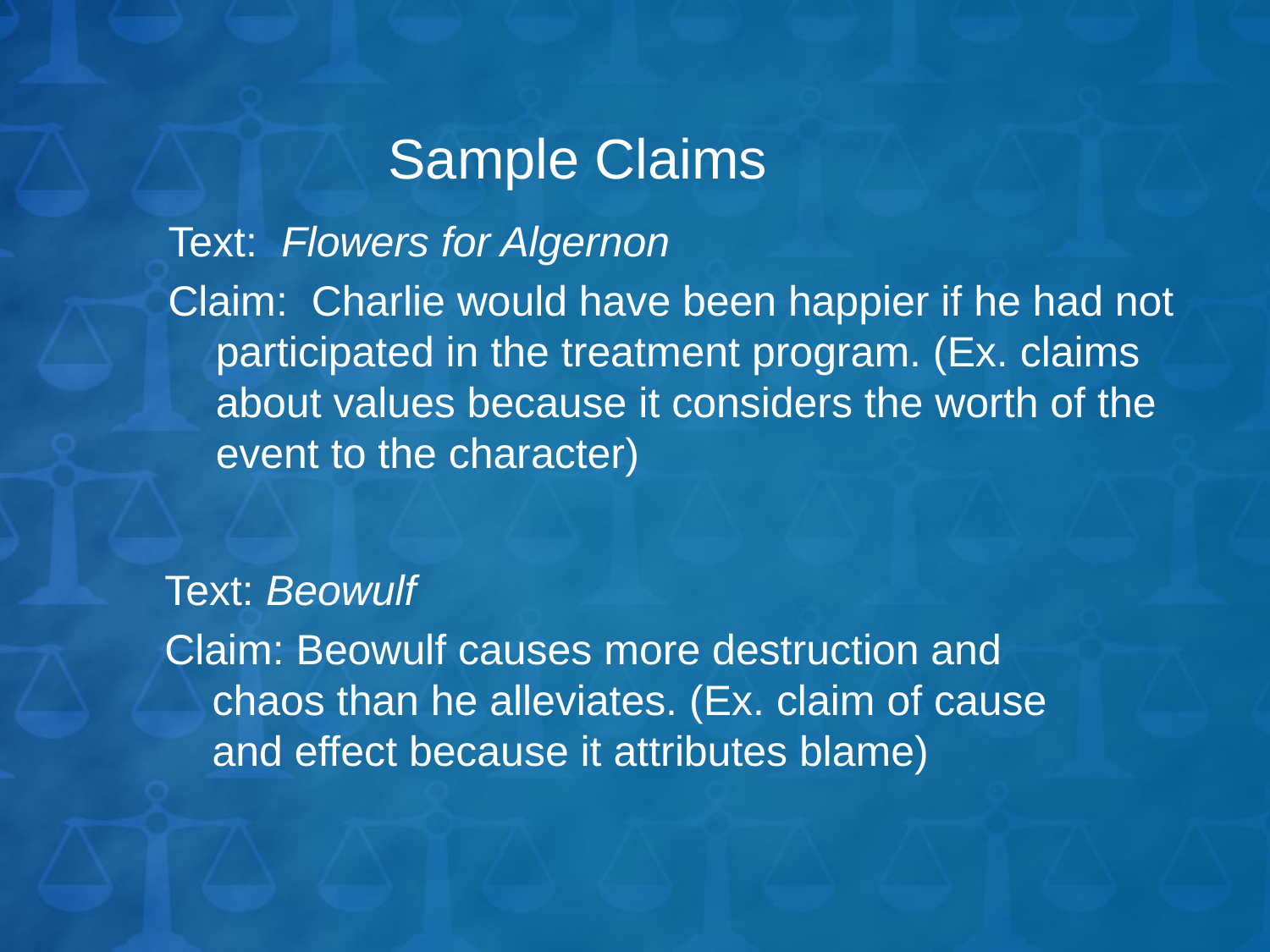

# Sample Claims
Text:  Flowers for Algernon
Claim:  Charlie would have been happier if he had not participated in the treatment program. (Ex. claims about values because it considers the worth of the event to the character)
Text: Beowulf
Claim: Beowulf causes more destruction and chaos than he alleviates. (Ex. claim of cause and effect because it attributes blame)